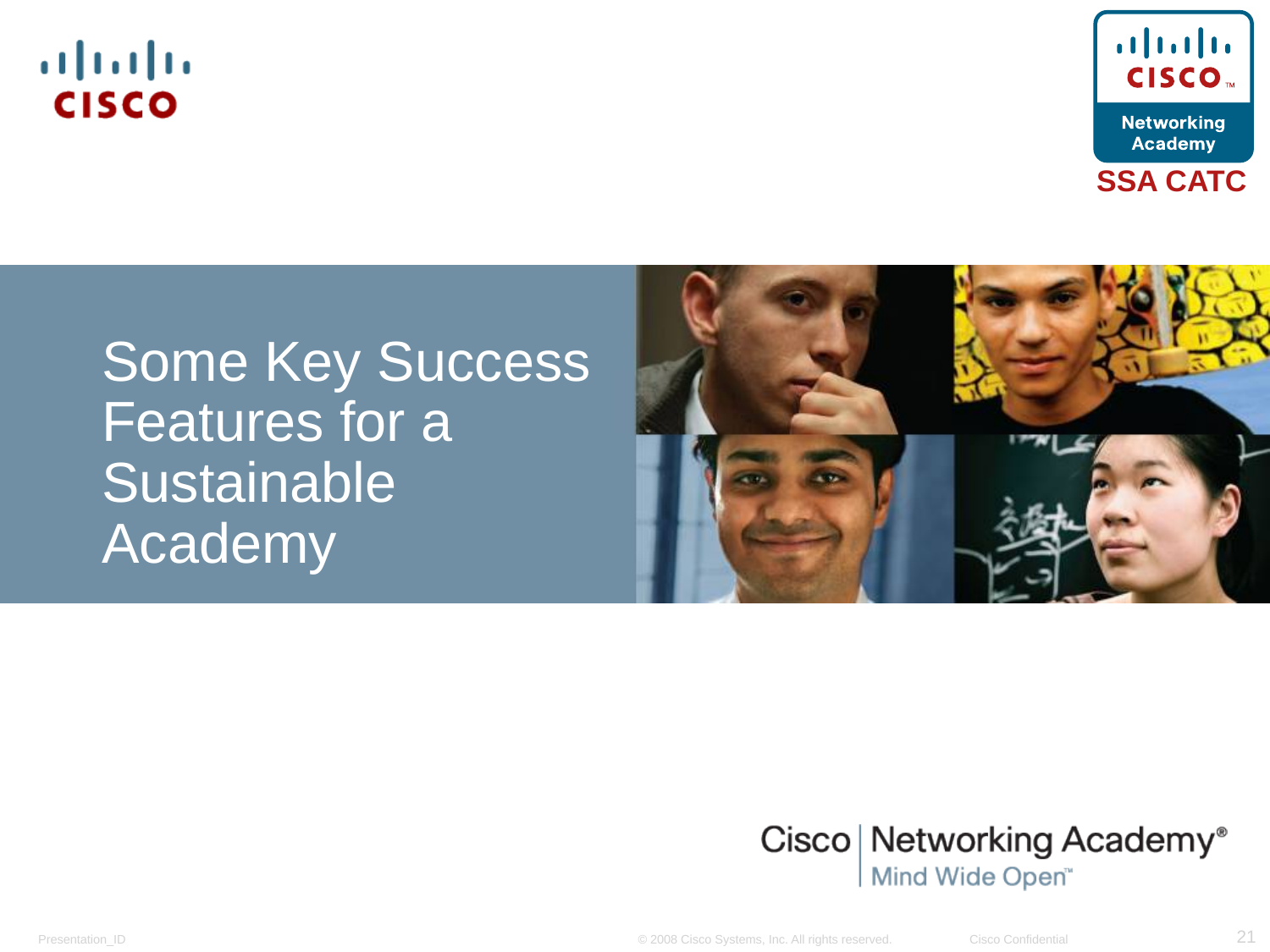

# Some Key Success Features for a Sustainable Academy